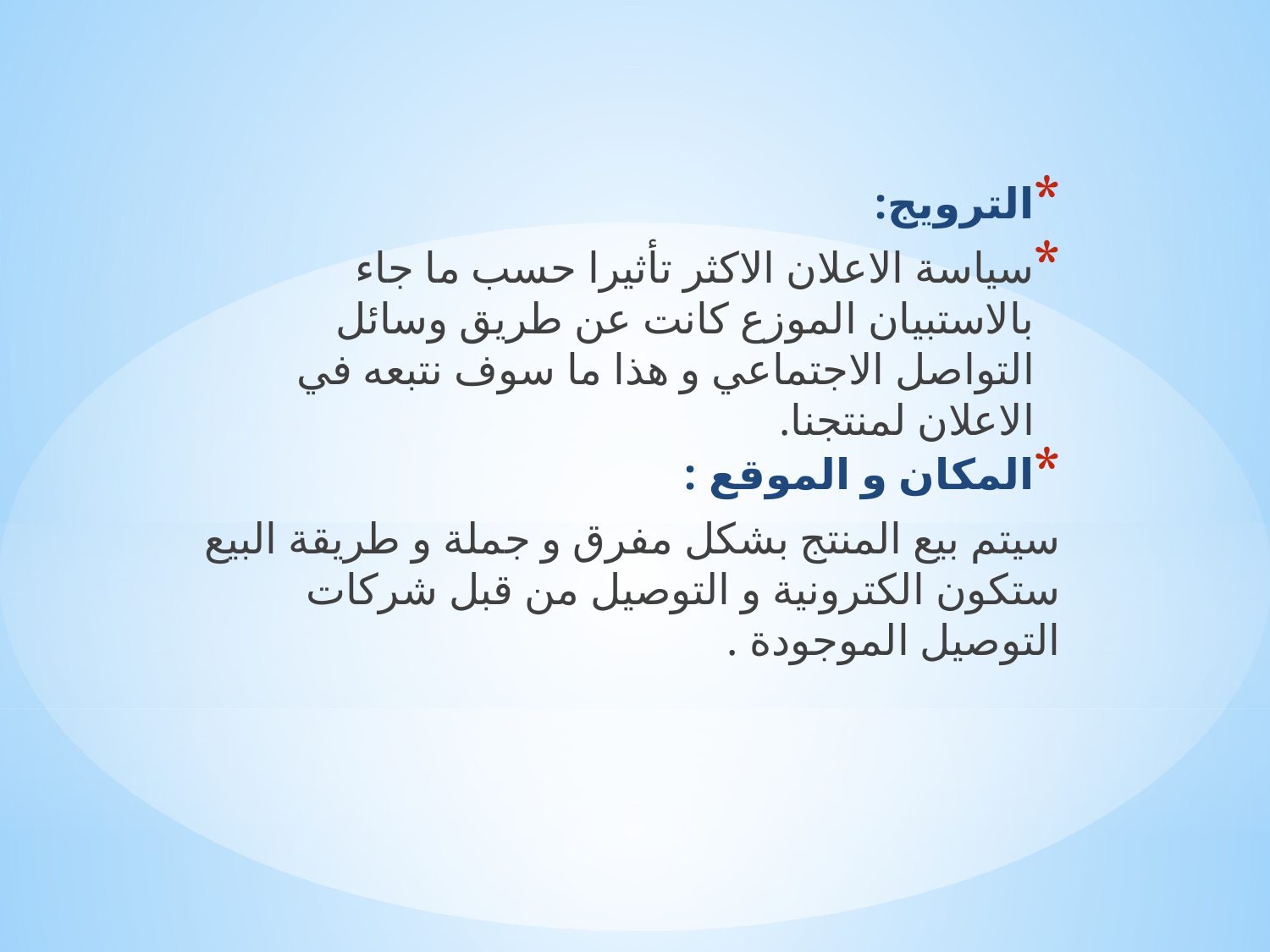

الترويج:
سياسة الاعلان الاكثر تأثيرا حسب ما جاء بالاستبيان الموزع كانت عن طريق وسائل التواصل الاجتماعي و هذا ما سوف نتبعه في الاعلان لمنتجنا.
المكان و الموقع :
سيتم بيع المنتج بشكل مفرق و جملة و طريقة البيع ستكون الكترونية و التوصيل من قبل شركات التوصيل الموجودة .